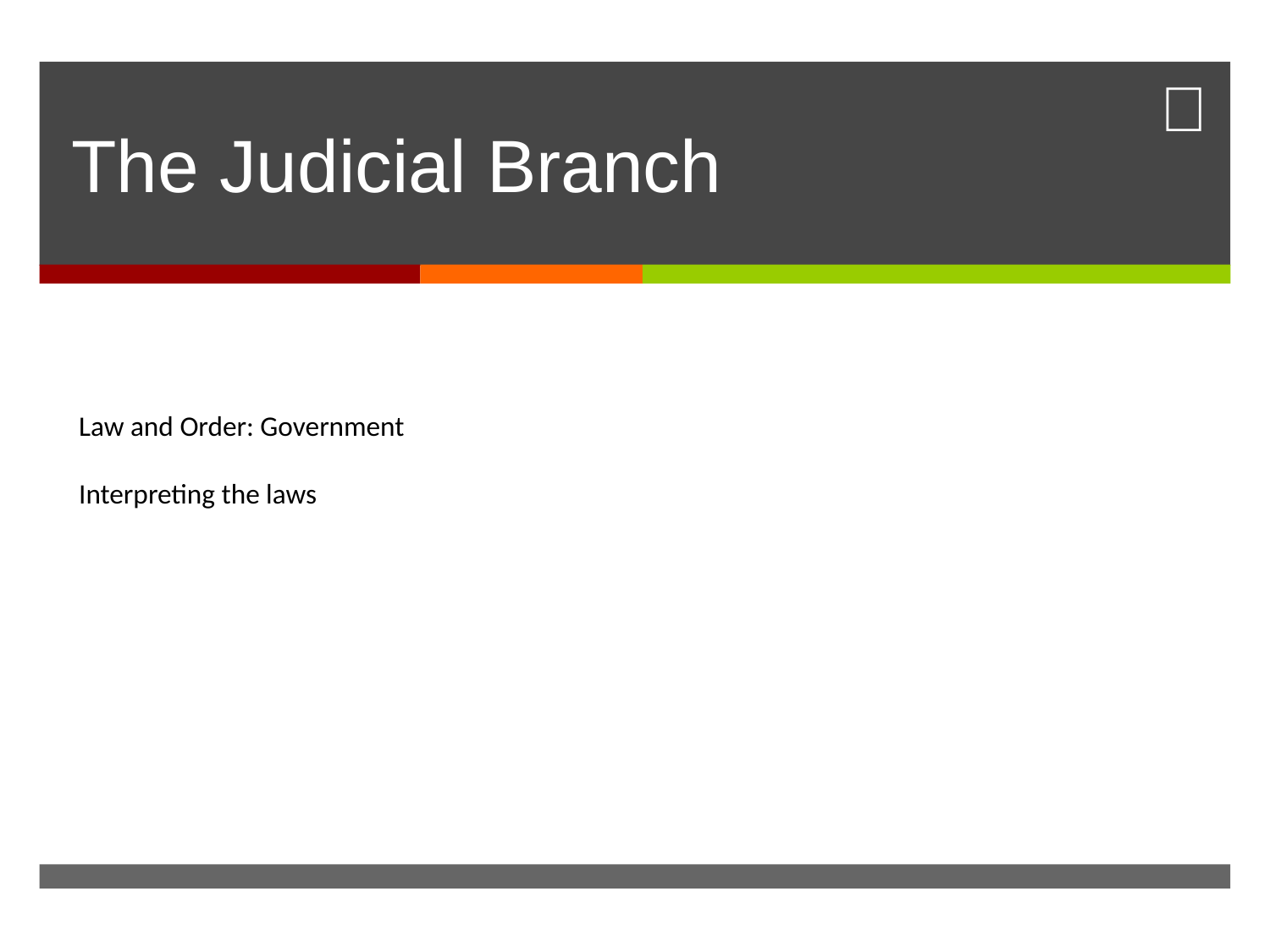

# The Judicial Branch
Law and Order: Government

Interpreting the laws